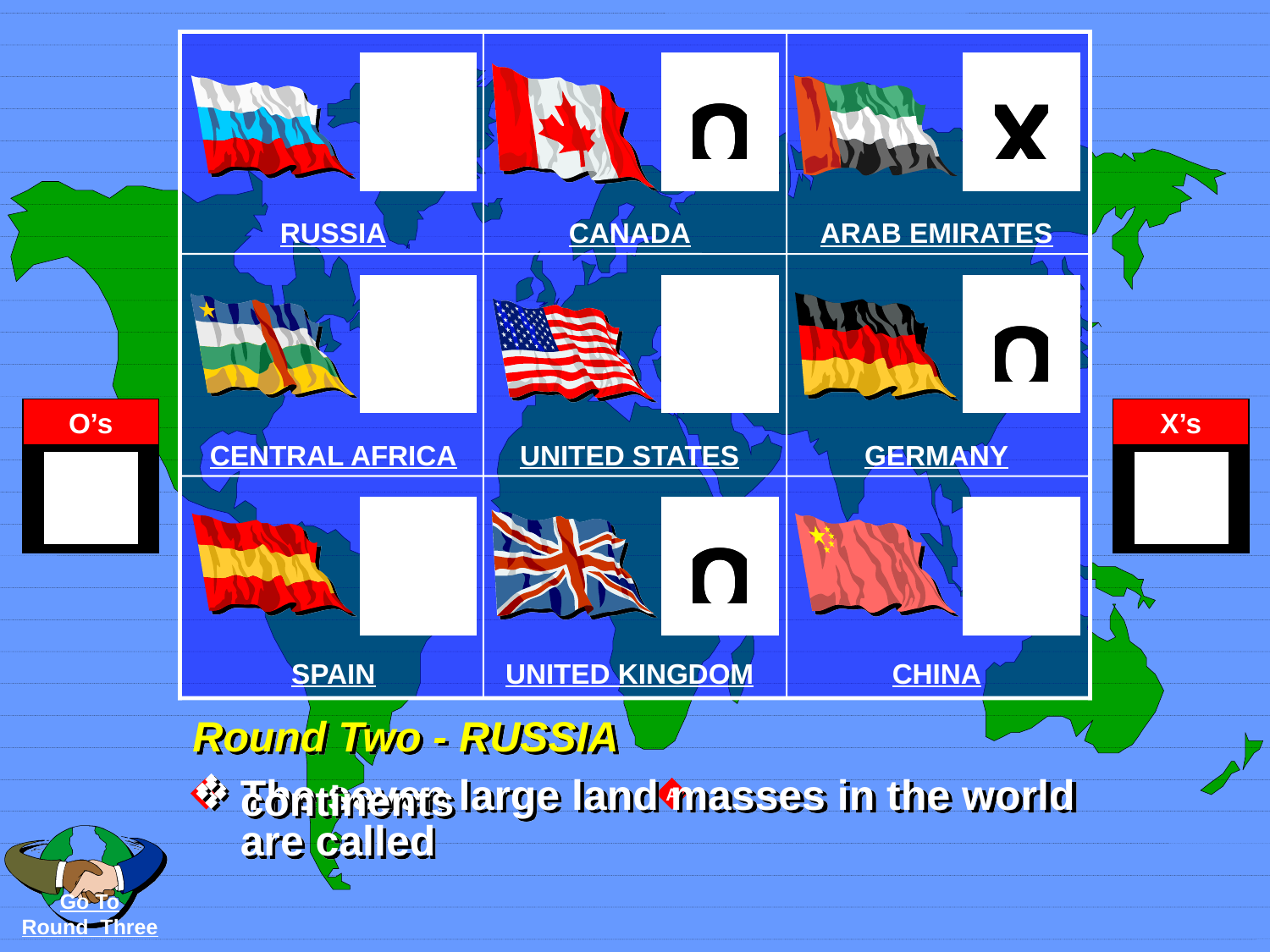

RUSSIA
CANADA
ARAB EMIRATES
CENTRAL AFRICA
UNITED STATES
GERMANY
SPAIN
UNITED KINGDOM
CHINA
# Round Two - RUSSIA
The seven large land masses in the world are called
continents
Go To
Round  Three